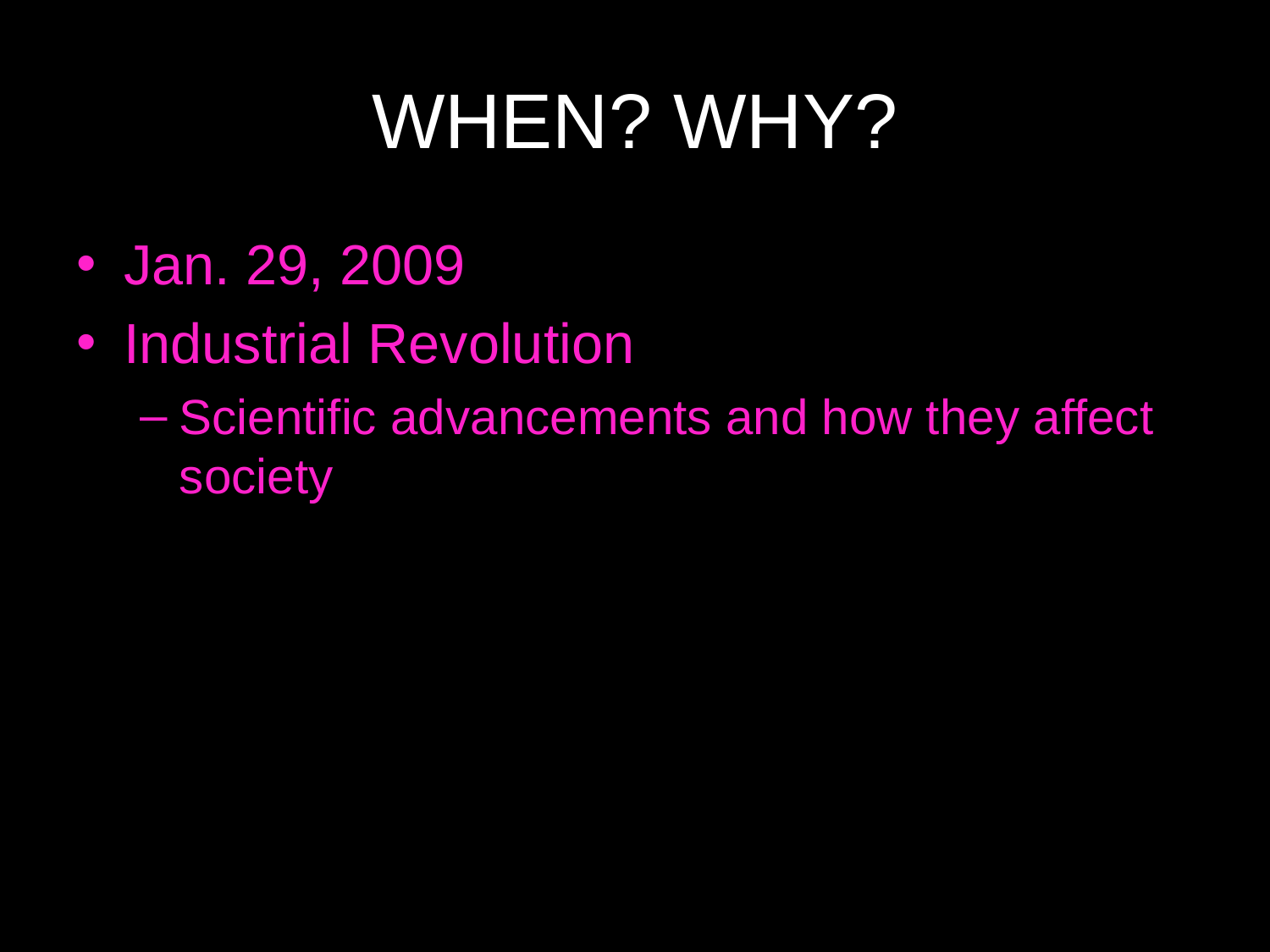

# WHEN? WHY?
Jan. 29, 2009
Industrial Revolution
Scientific advancements and how they affect society